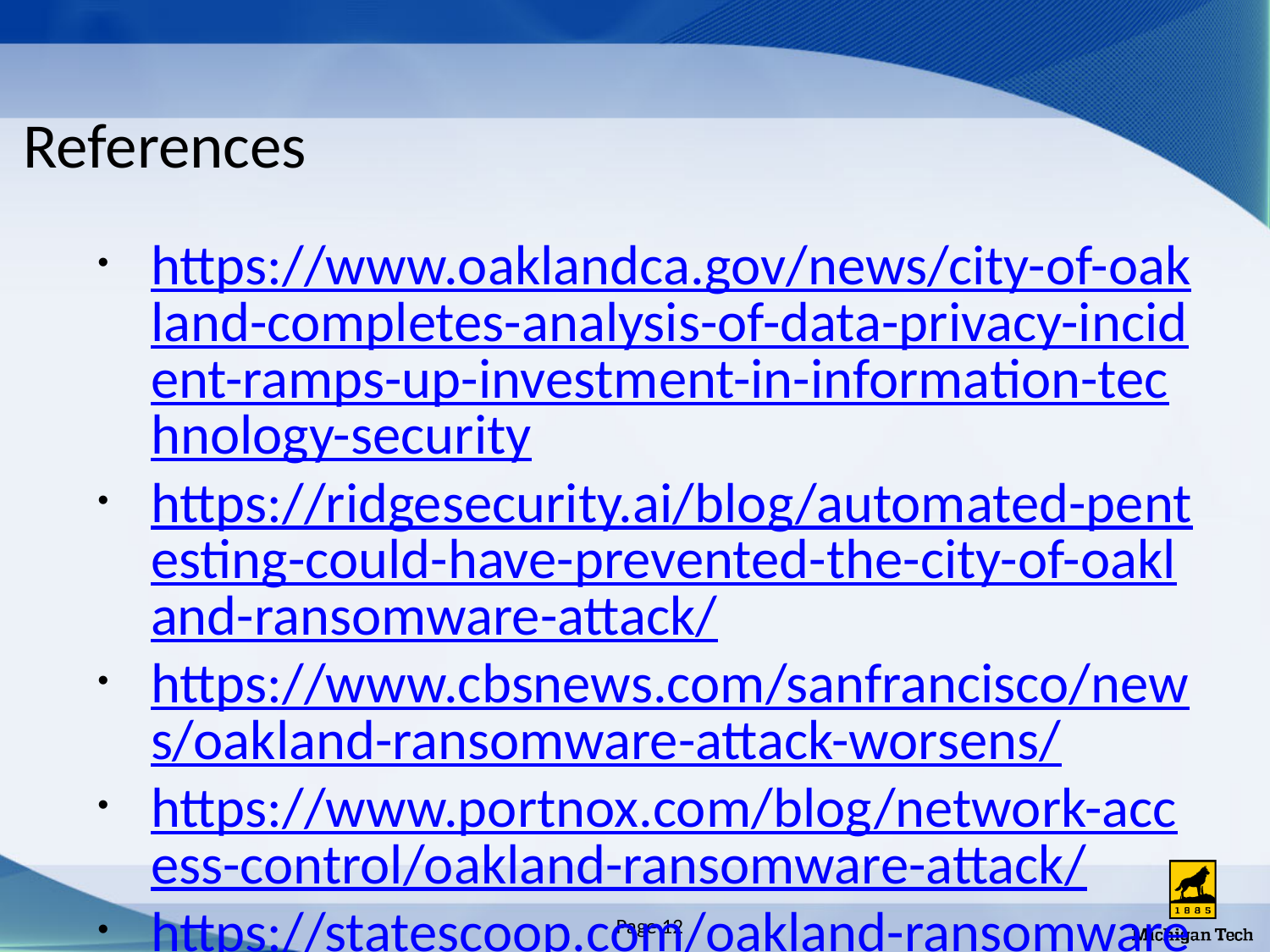

# References
https://www.oaklandca.gov/news/city-of-oakland-completes-analysis-of-data-privacy-incident-ramps-up-investment-in-information-technology-security
https://ridgesecurity.ai/blog/automated-pentesting-could-have-prevented-the-city-of-oakland-ransomware-attack/
https://www.cbsnews.com/sanfrancisco/news/oakland-ransomware-attack-worsens/
https://www.portnox.com/blog/network-access-control/oakland-ransomware-attack/
https://statescoop.com/oakland-ransomware-second-data-dump/